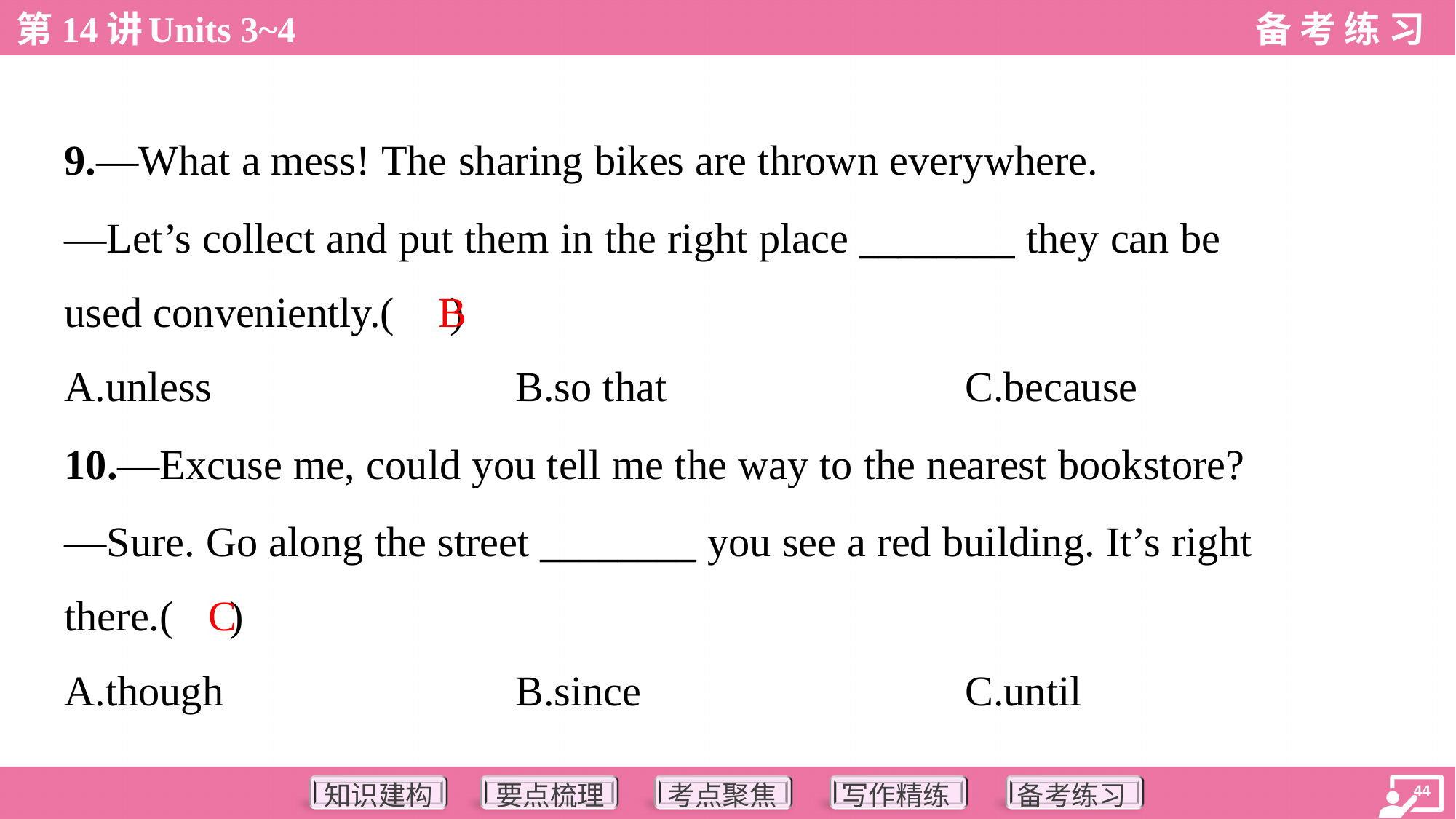

9.—What a mess! The sharing bikes are thrown everywhere.
—Let’s collect and put them in the right place ________ they can be
used conveniently.(     )
B
A.unless	B.so that	C.because
10.—Excuse me, could you tell me the way to the nearest bookstore?
—Sure. Go along the street ________ you see a red building. It’s right
there.(     )
C
A.though	B.since	C.until